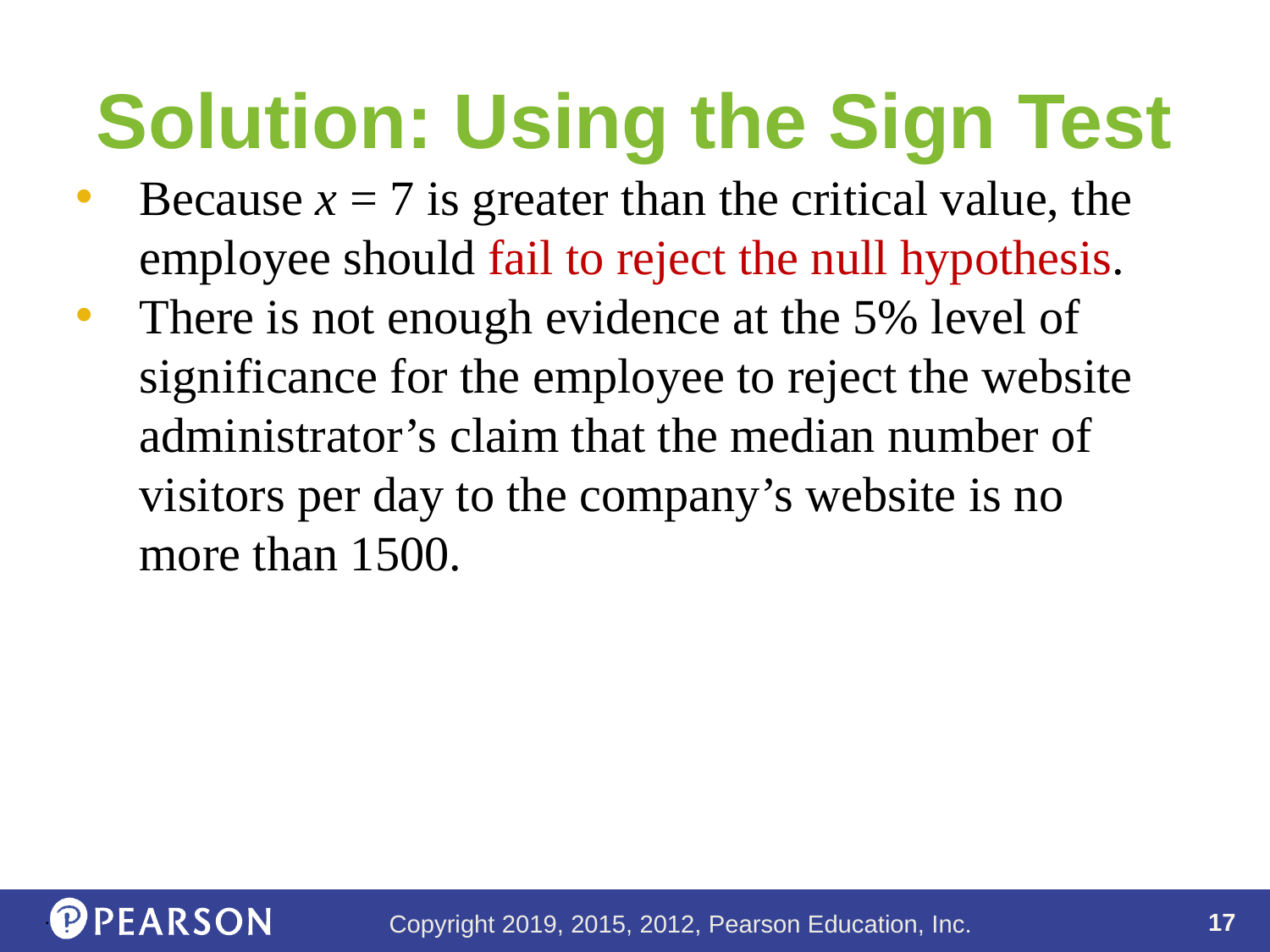

# Solution: Using the Sign Test
Because x = 7 is greater than the critical value, the employee should fail to reject the null hypothesis.
There is not enough evidence at the 5% level of significance for the employee to reject the website administrator’s claim that the median number of visitors per day to the company’s website is no more than 1500.
.